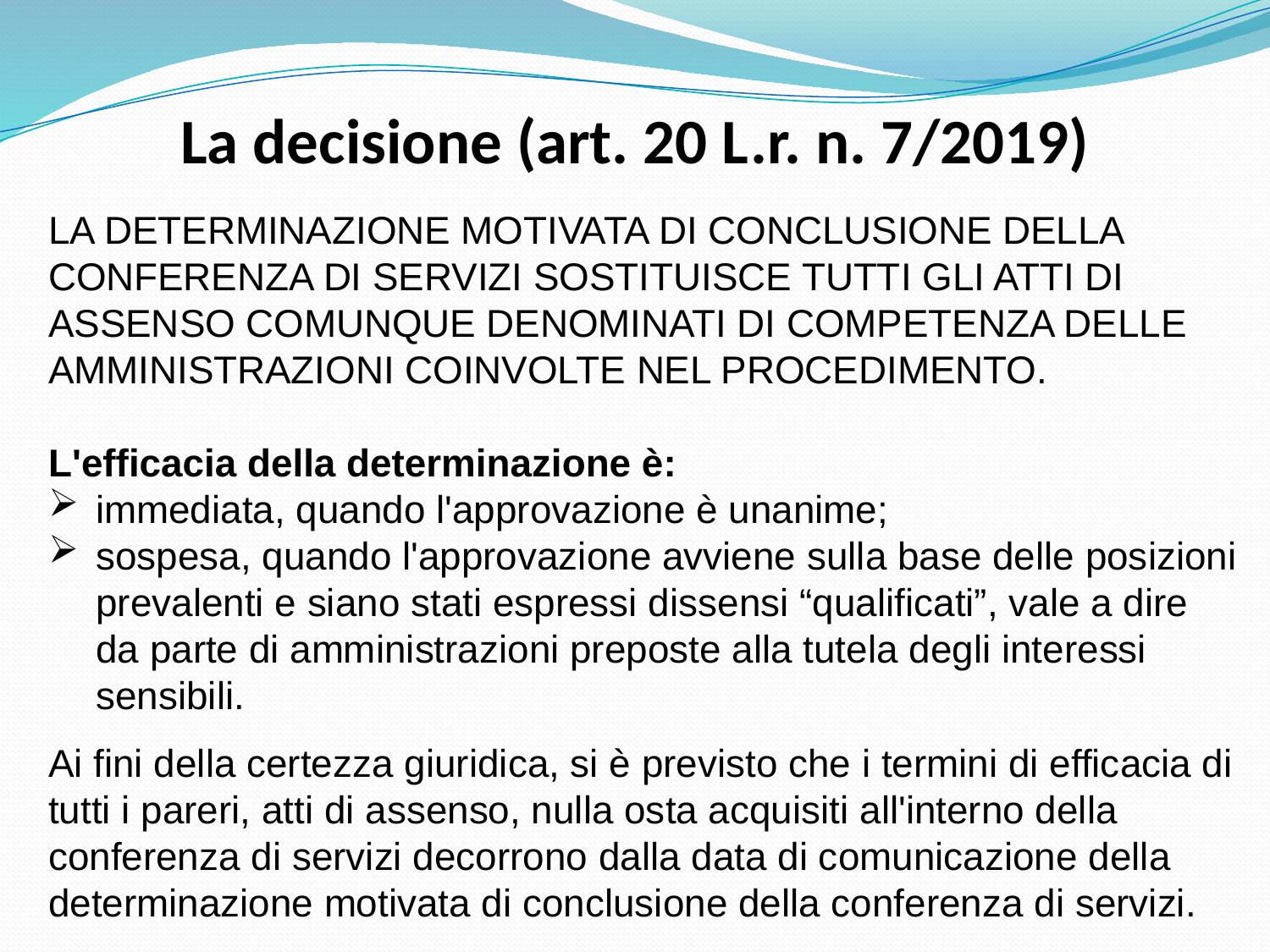

# La decisione (art. 20 L.r. n. 7/2019)
LA DETERMINAZIONE MOTIVATA DI CONCLUSIONE DELLA CONFERENZA DI SERVIZI SOSTITUISCE TUTTI GLI ATTI DI ASSENSO COMUNQUE DENOMINATI DI COMPETENZA DELLE AMMINISTRAZIONI COINVOLTE NEL PROCEDIMENTO.

L'efficacia della determinazione è:
immediata, quando l'approvazione è unanime;
sospesa, quando l'approvazione avviene sulla base delle posizioni prevalenti e siano stati espressi dissensi “qualificati”, vale a dire da parte di amministrazioni preposte alla tutela degli interessi sensibili.

Ai fini della certezza giuridica, si è previsto che i termini di efficacia di tutti i pareri, atti di assenso, nulla osta acquisiti all'interno della conferenza di servizi decorrono dalla data di comunicazione della determinazione motivata di conclusione della conferenza di servizi.